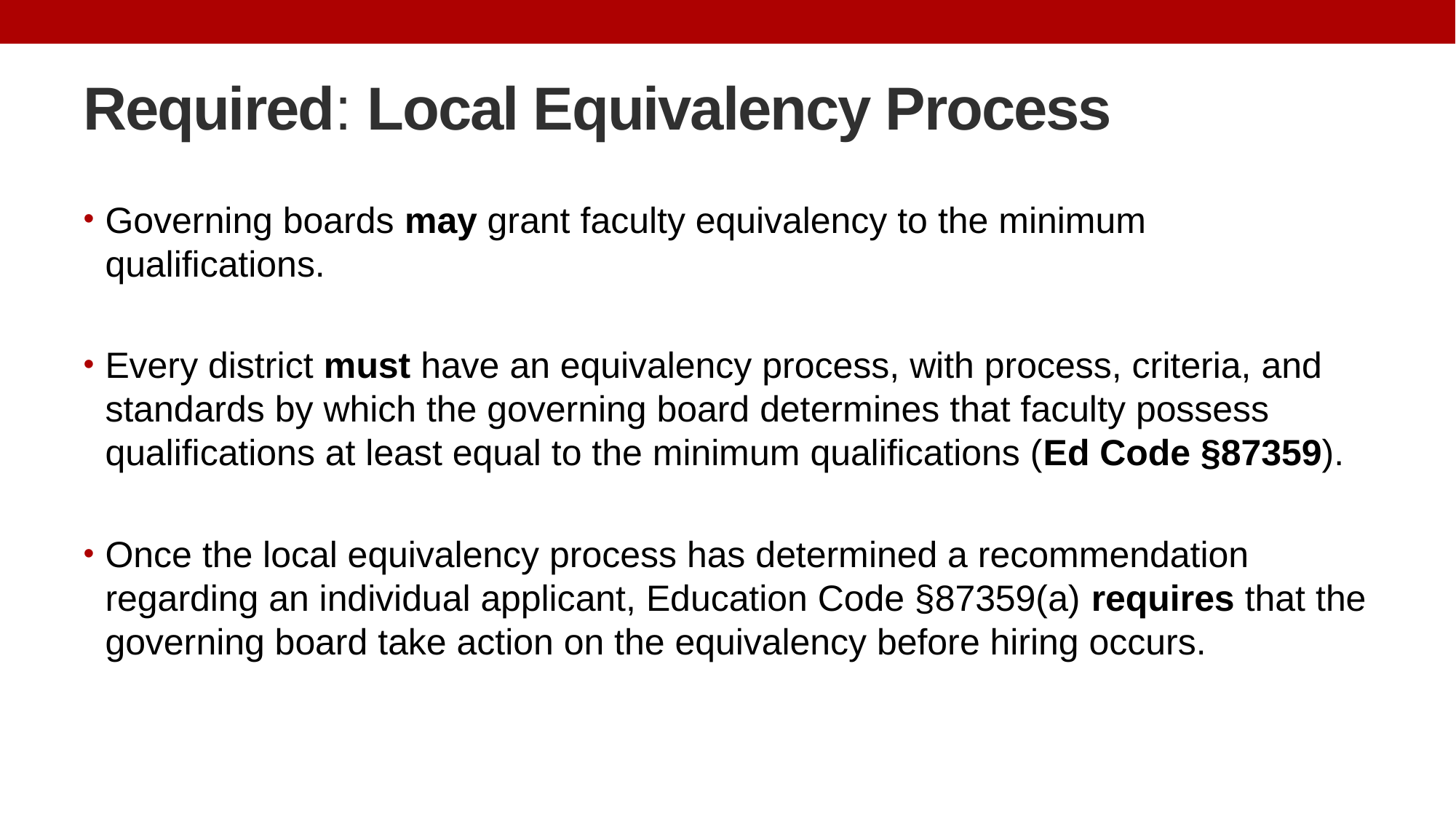

Required: Local Equivalency Process
Governing boards may grant faculty equivalency to the minimum qualifications.

Every district must have an equivalency process, with process, criteria, and standards by which the governing board determines that faculty possess qualifications at least equal to the minimum qualifications (Ed Code §87359).

Once the local equivalency process has determined a recommendation regarding an individual applicant, Education Code §87359(a) requires that the governing board take action on the equivalency before hiring occurs.